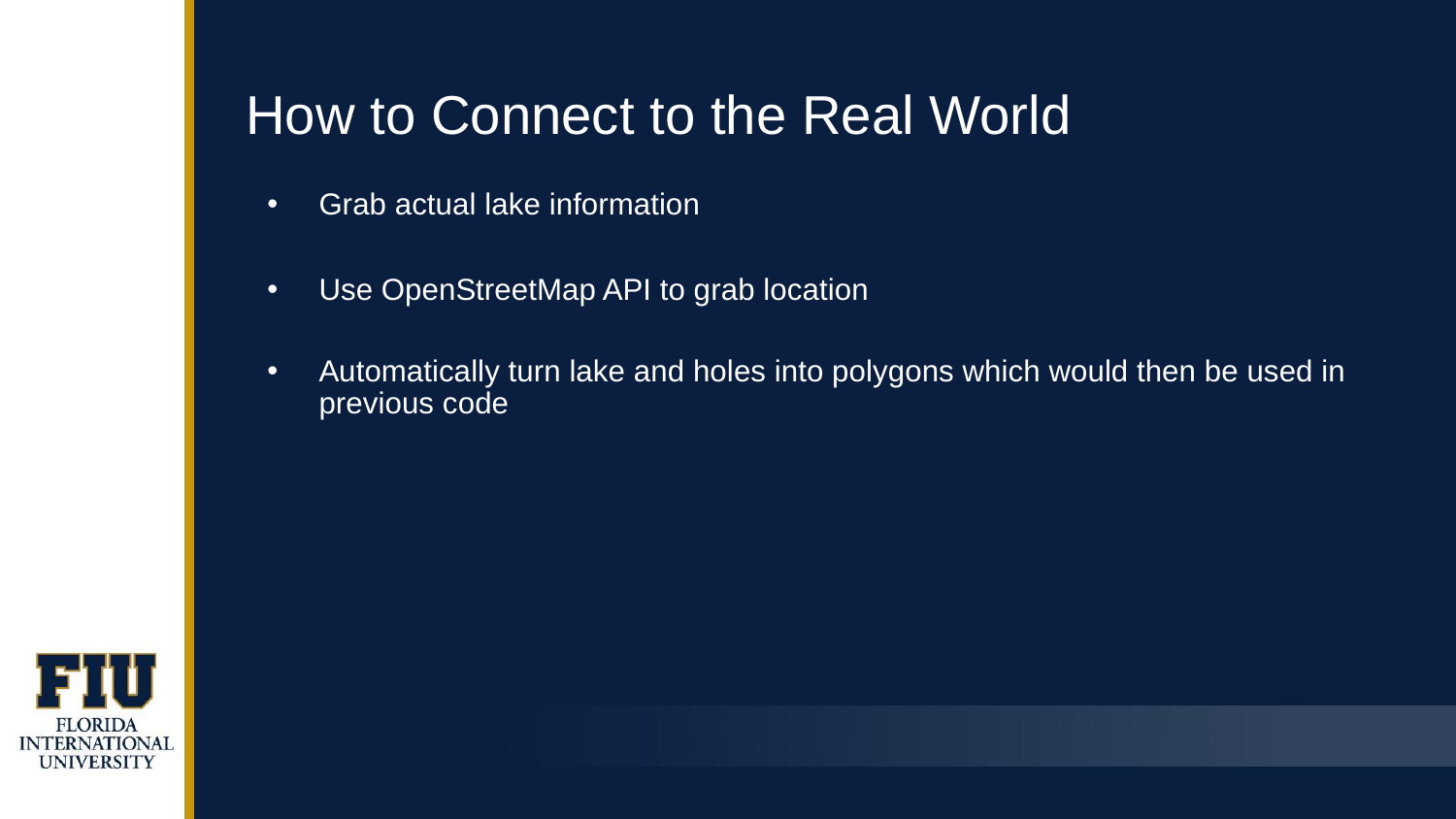

# How to Connect to the Real World
Grab actual lake information
Use OpenStreetMap API to grab location
Automatically turn lake and holes into polygons which would then be used in previous code